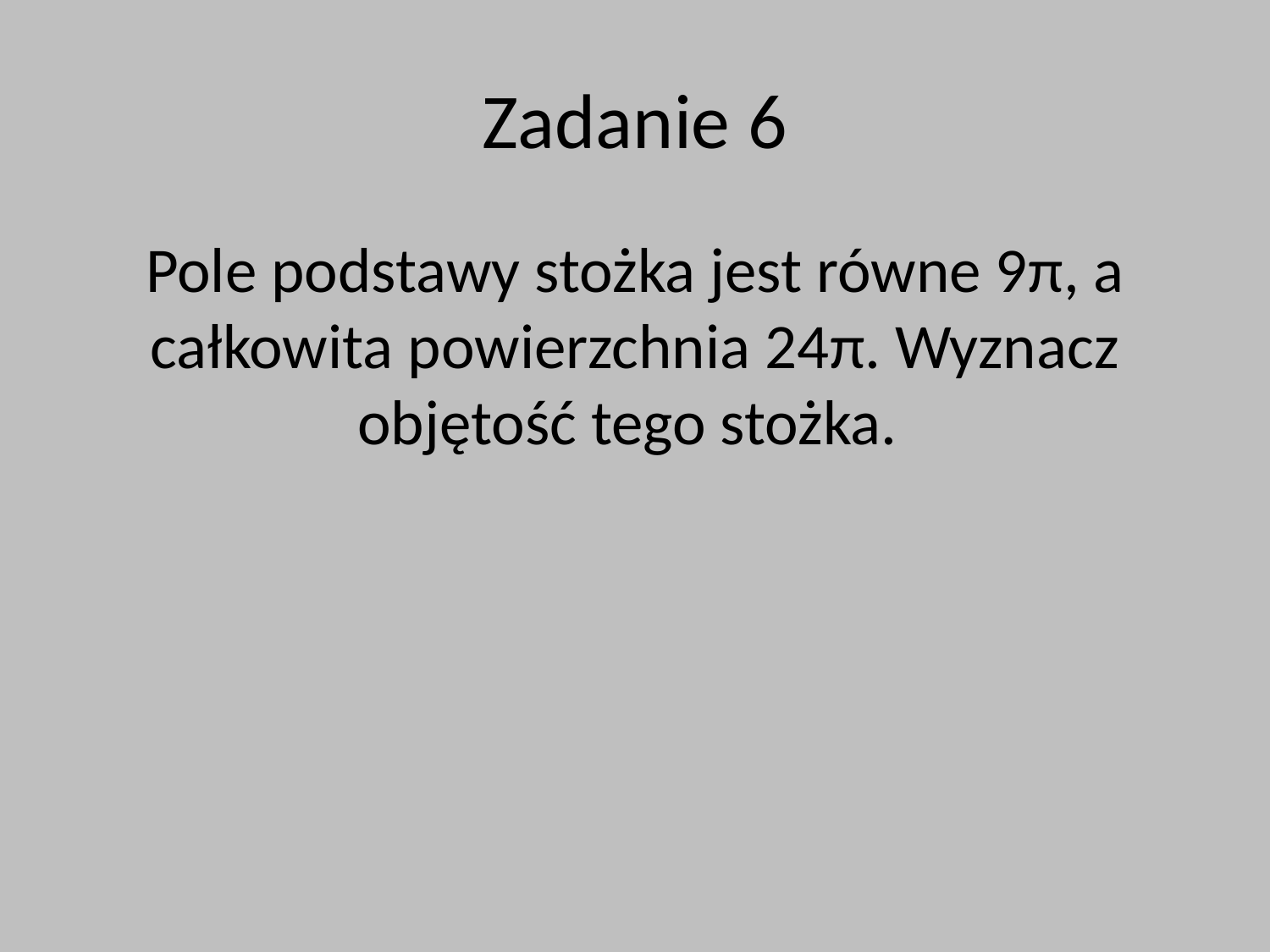

# Zadanie 6
Pole podstawy stożka jest równe 9π, a całkowita powierzchnia 24π. Wyznacz objętość tego stożka.